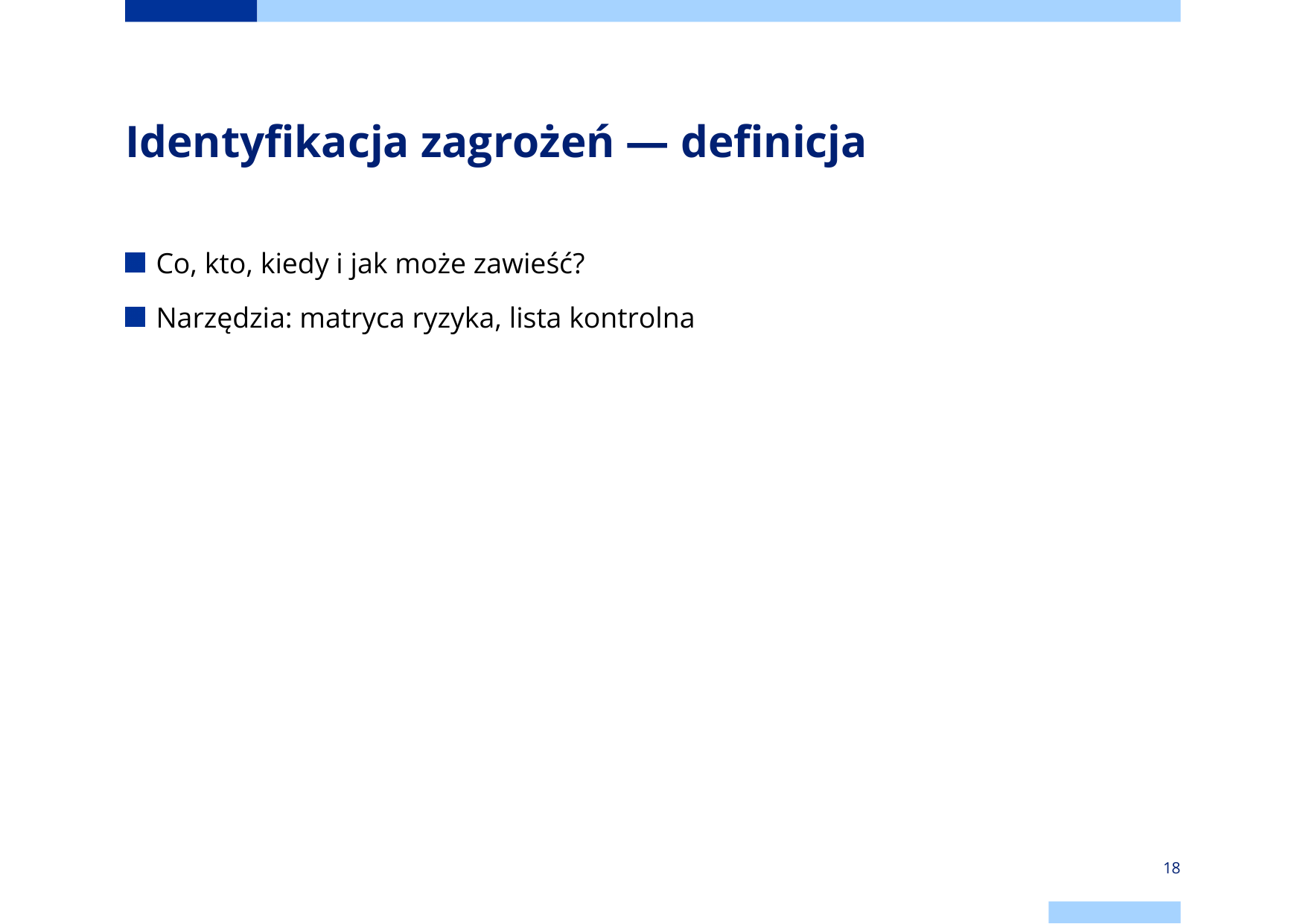

# Identyfikacja zagrożeń — definicja
Co, kto, kiedy i jak może zawieść?
Narzędzia: matryca ryzyka, lista kontrolna
18